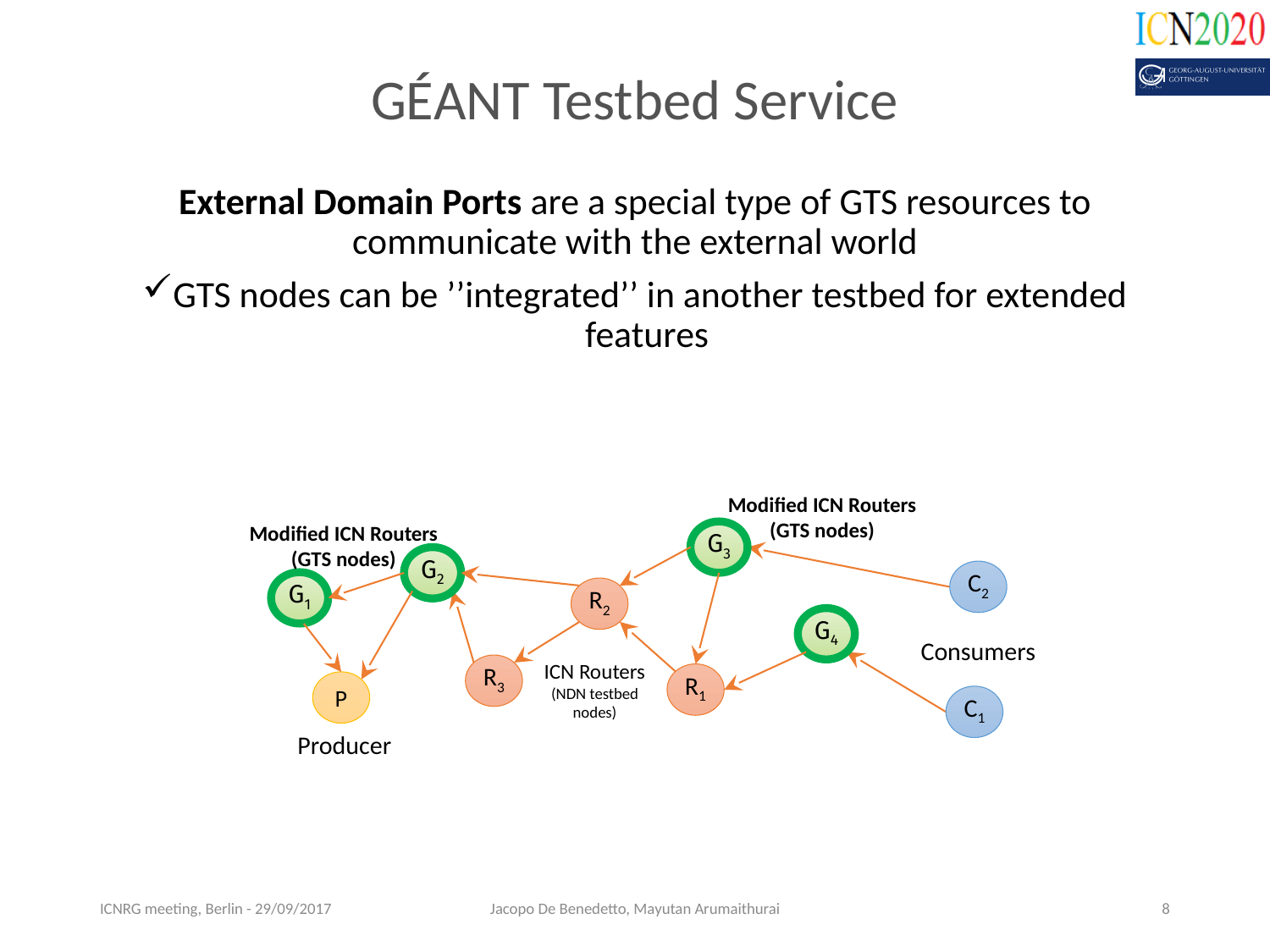

GÉANT Testbed Service
External Domain Ports are a special type of GTS resources to communicate with the external world
GTS nodes can be ’’integrated’’ in another testbed for extended features

Modified ICN Routers
(GTS nodes)
Modified ICN Routers
(GTS nodes)
G3
G2
C2
G1
R2
G4
Consumers
ICN Routers
(NDN testbed nodes)
R3
R1
P
C1
Producer
ICNRG meeting, Berlin - 29/09/2017
Jacopo De Benedetto, Mayutan Arumaithurai
8